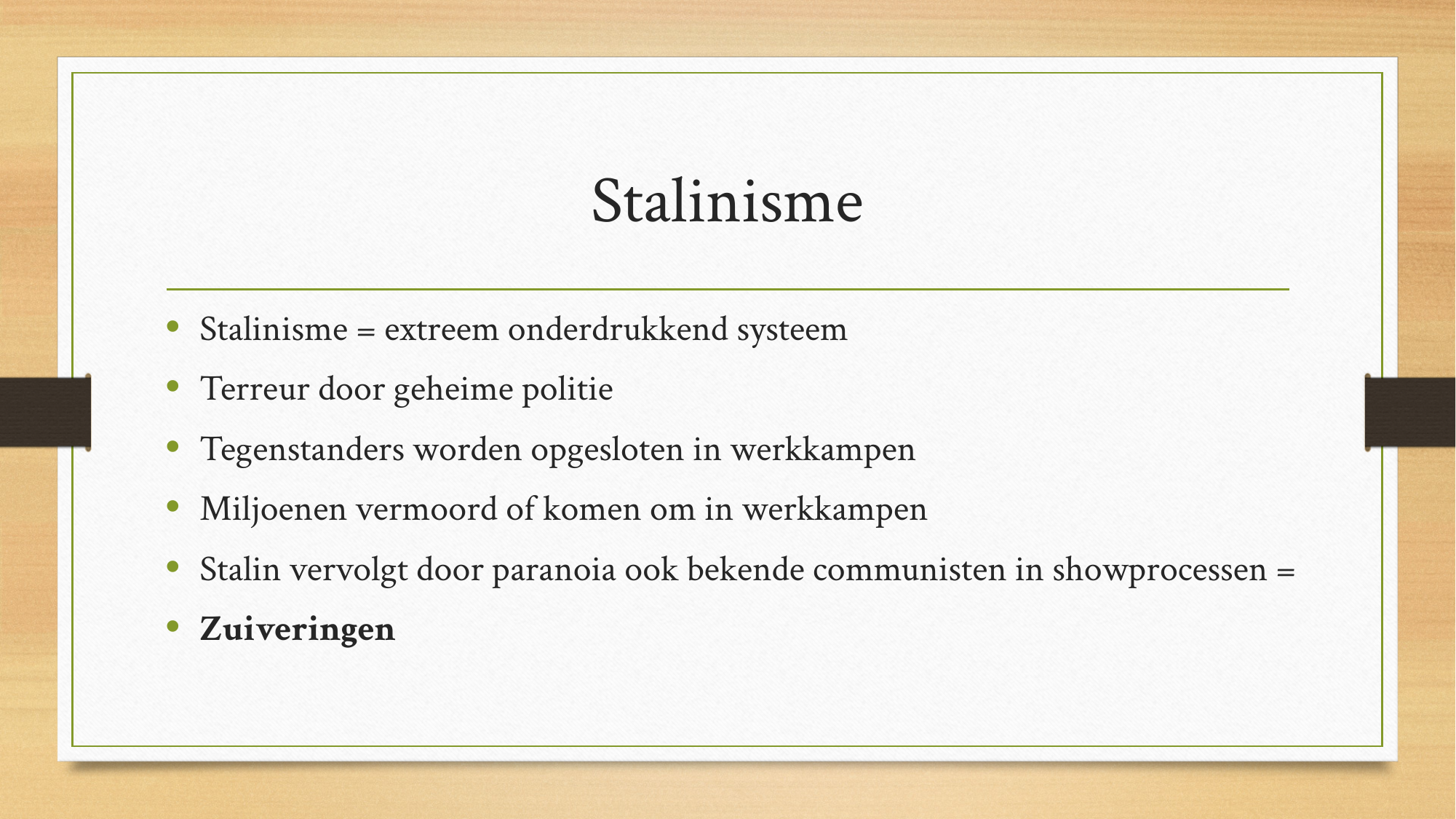

# Stalinisme
Stalinisme = extreem onderdrukkend systeem
Terreur door geheime politie
Tegenstanders worden opgesloten in werkkampen
Miljoenen vermoord of komen om in werkkampen
Stalin vervolgt door paranoia ook bekende communisten in showprocessen =
Zuiveringen